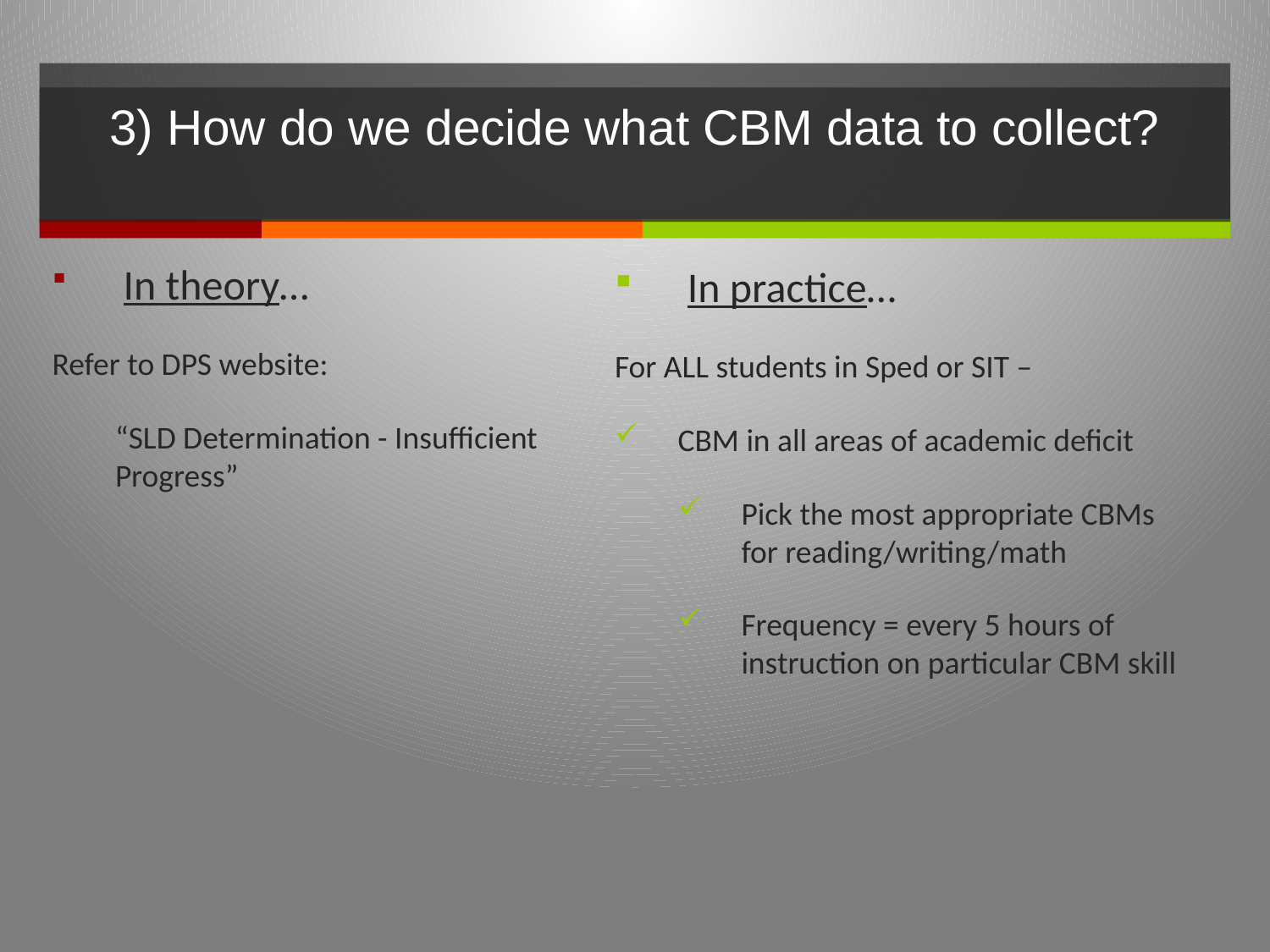

# 3) How do we decide what CBM data to collect?

 In theory…
Refer to DPS website:
	“SLD Determination - Insufficient Progress”

 In practice…
For ALL students in Sped or SIT –
CBM in all areas of academic deficit
Pick the most appropriate CBMs for reading/writing/math
Frequency = every 5 hours of instruction on particular CBM skill